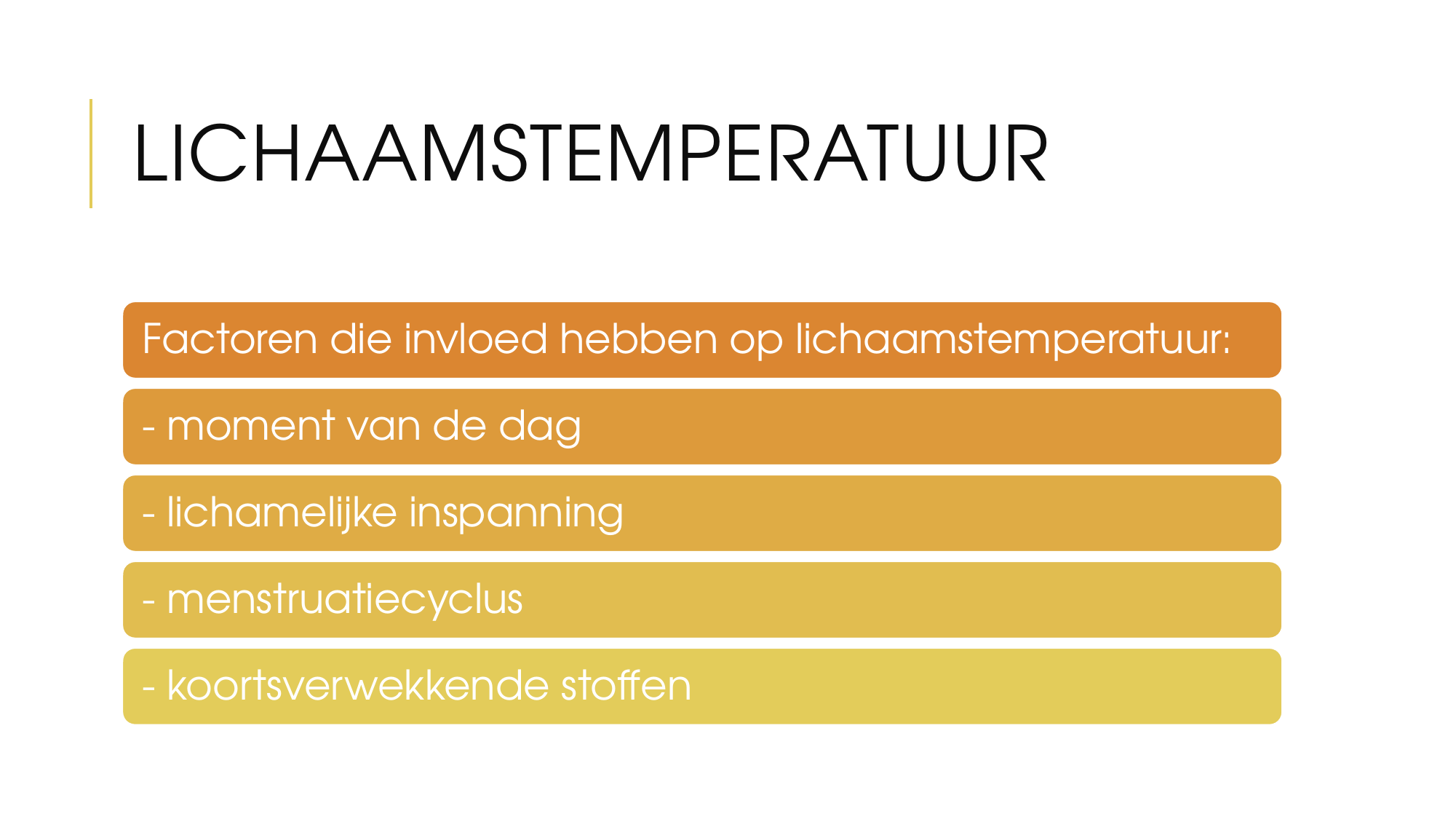

# Lichaamstemperatuur
Factoren die invloed hebben op lichaamstemperatuur:
- moment van de dag
- lichamelijke inspanning
- menstruatiecyclus
- koortsverwekkende stoffen